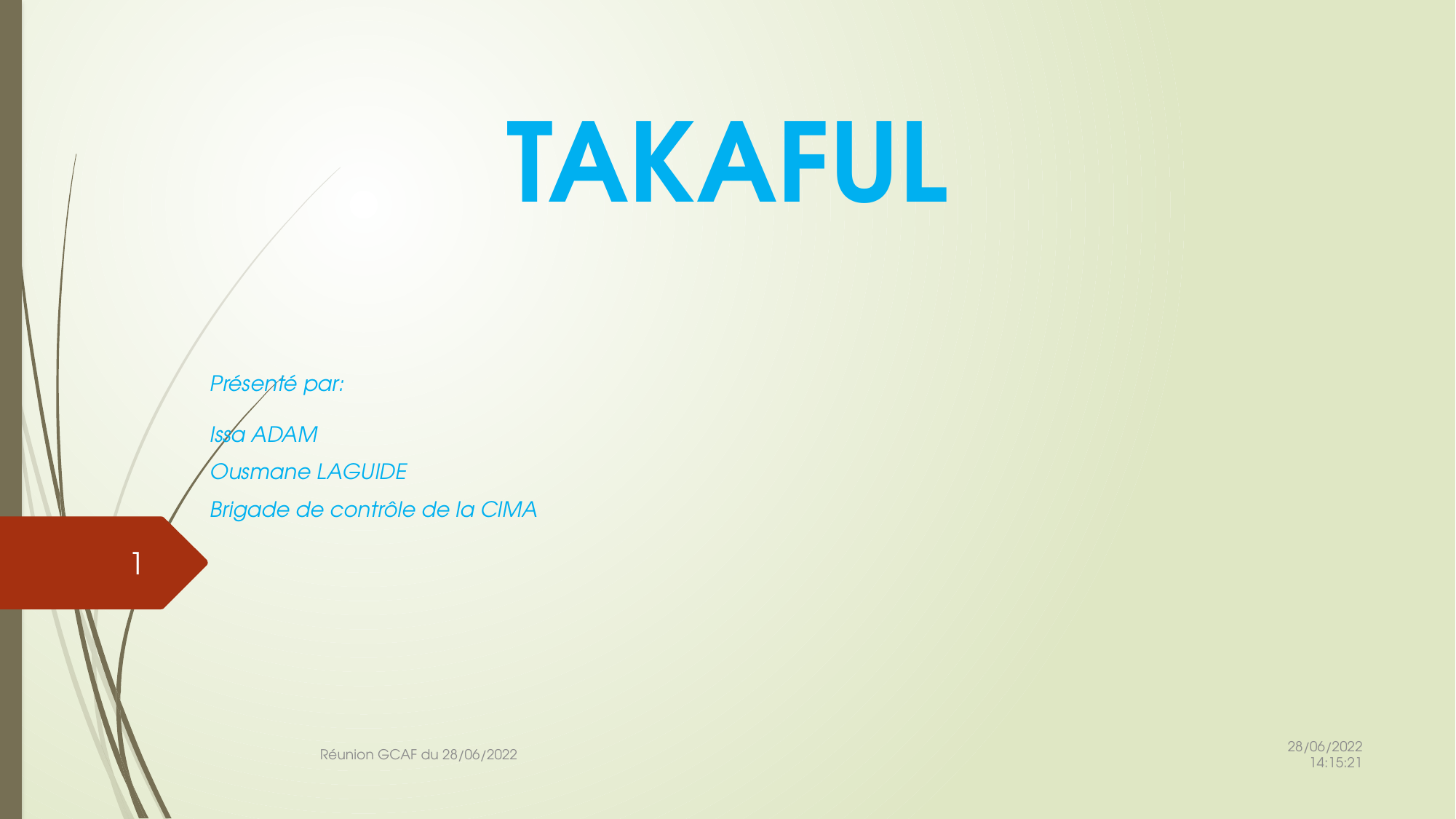

# TAKAFUL
Présenté par:
Issa ADAM
Ousmane LAGUIDE
Brigade de contrôle de la CIMA

1
28/06/2022 14:15:21
Réunion GCAF du 28/06/2022